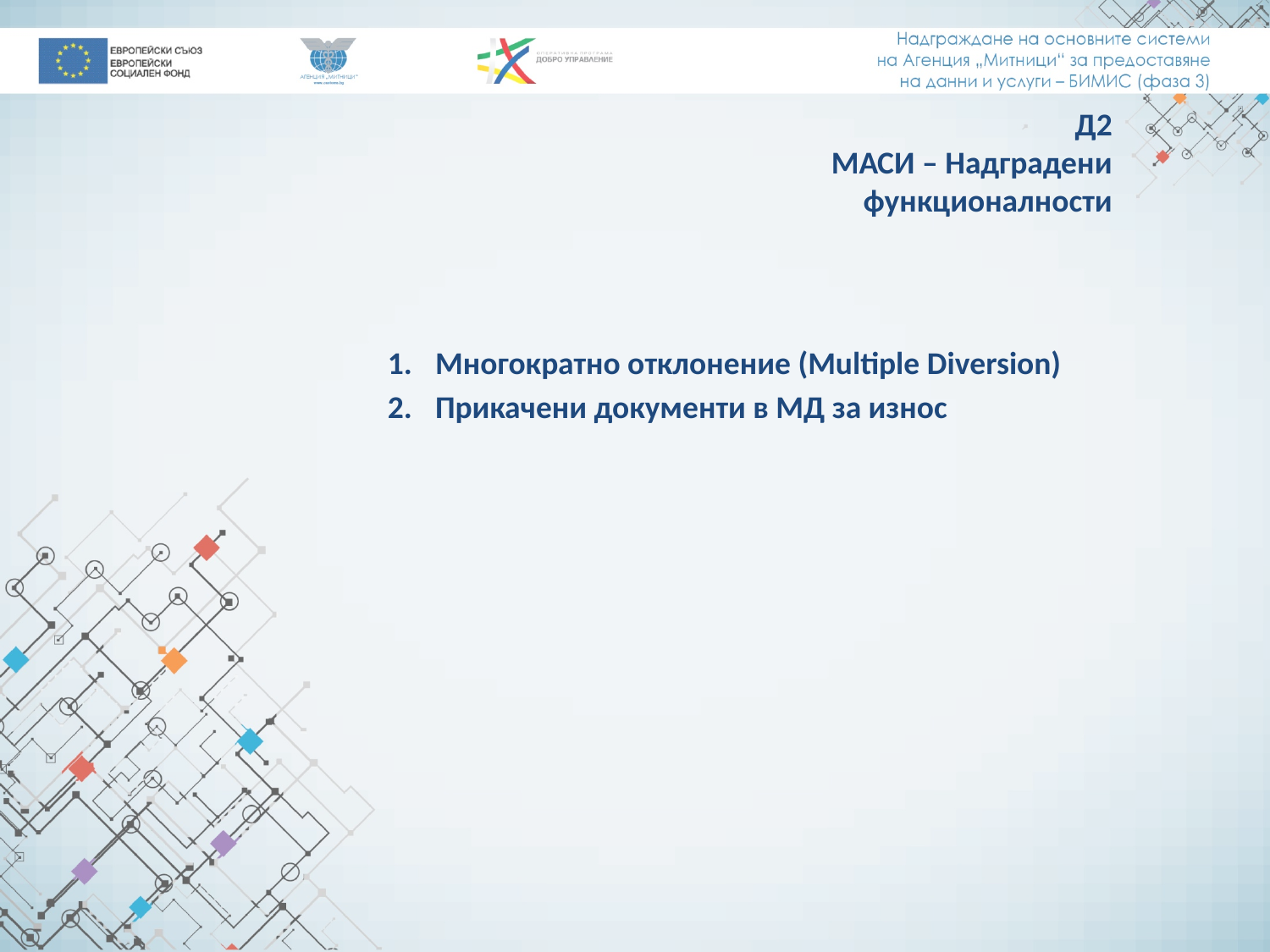

Д2
МАСИ – Надградени функционалности
Многократно отклонение (Multiple Diversion)
Прикачени документи в МД за износ